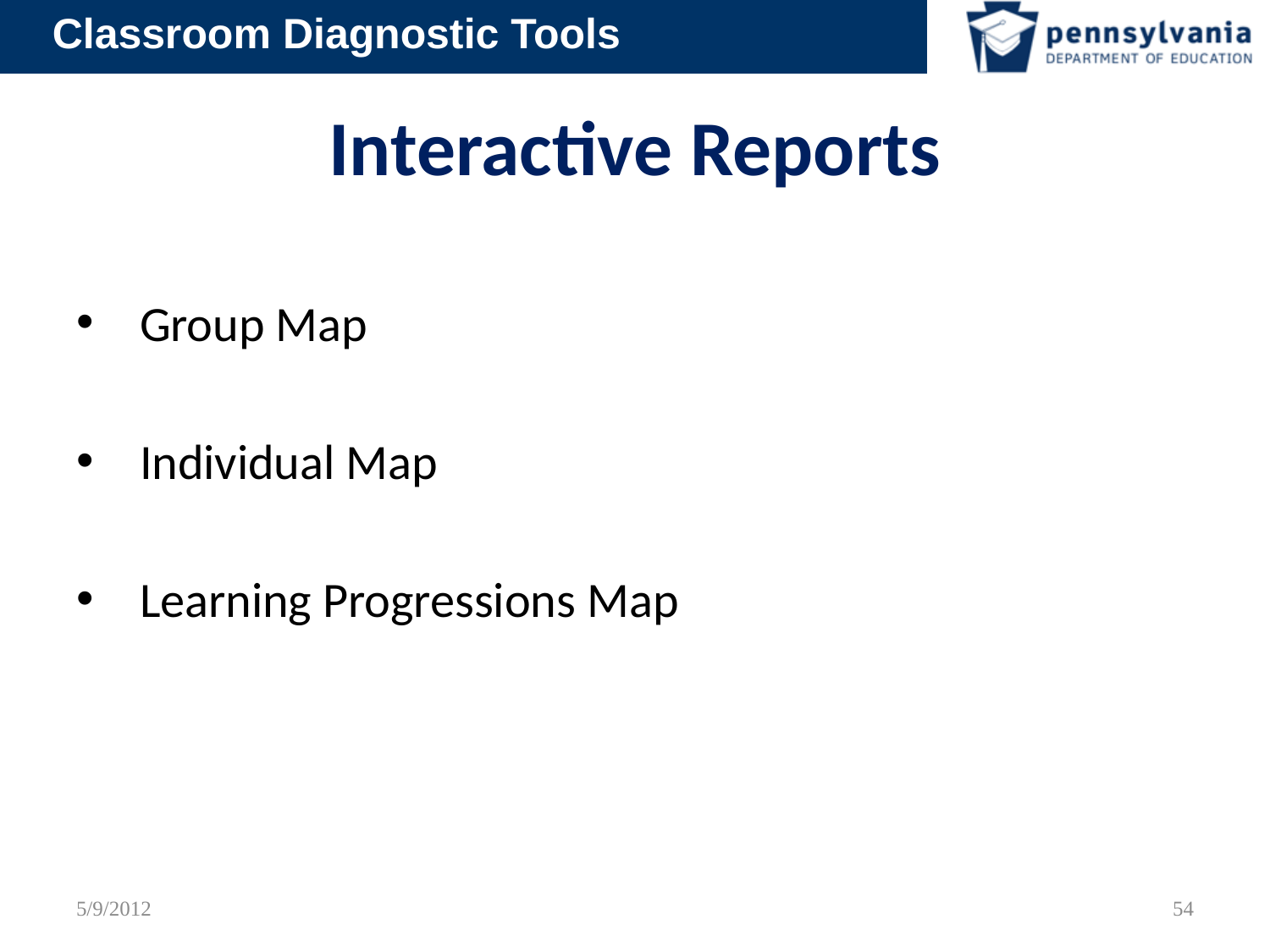

# Interactive Reports
Group Map

Individual Map

Learning Progressions Map

5/9/2012
54